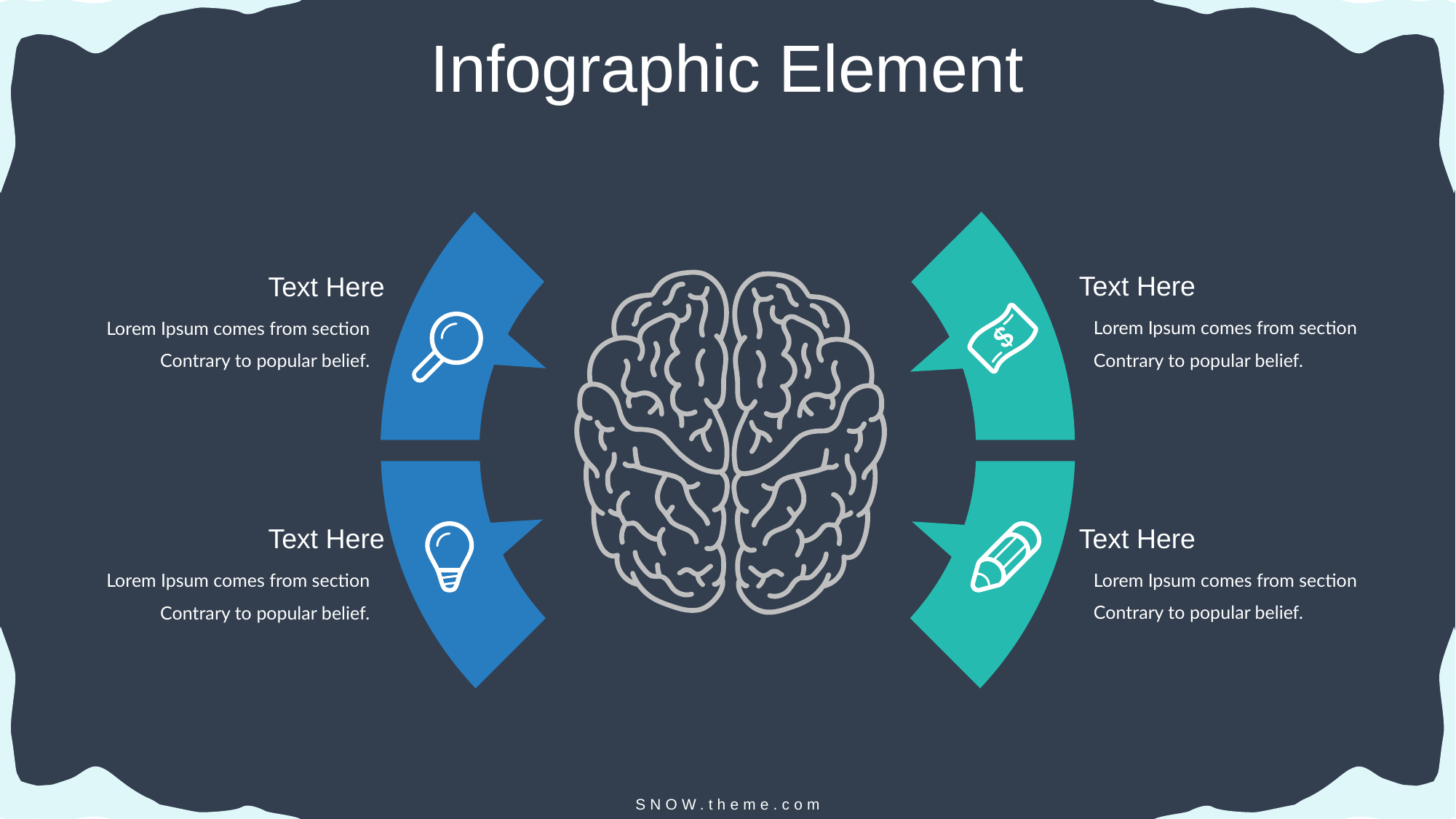

Infographic Element

Text Here
Text Here

Lorem Ipsum comes from section Contrary to popular belief.
Lorem Ipsum comes from section Contrary to popular belief.

Text Here
Text Here

Lorem Ipsum comes from section Contrary to popular belief.
Lorem Ipsum comes from section Contrary to popular belief.